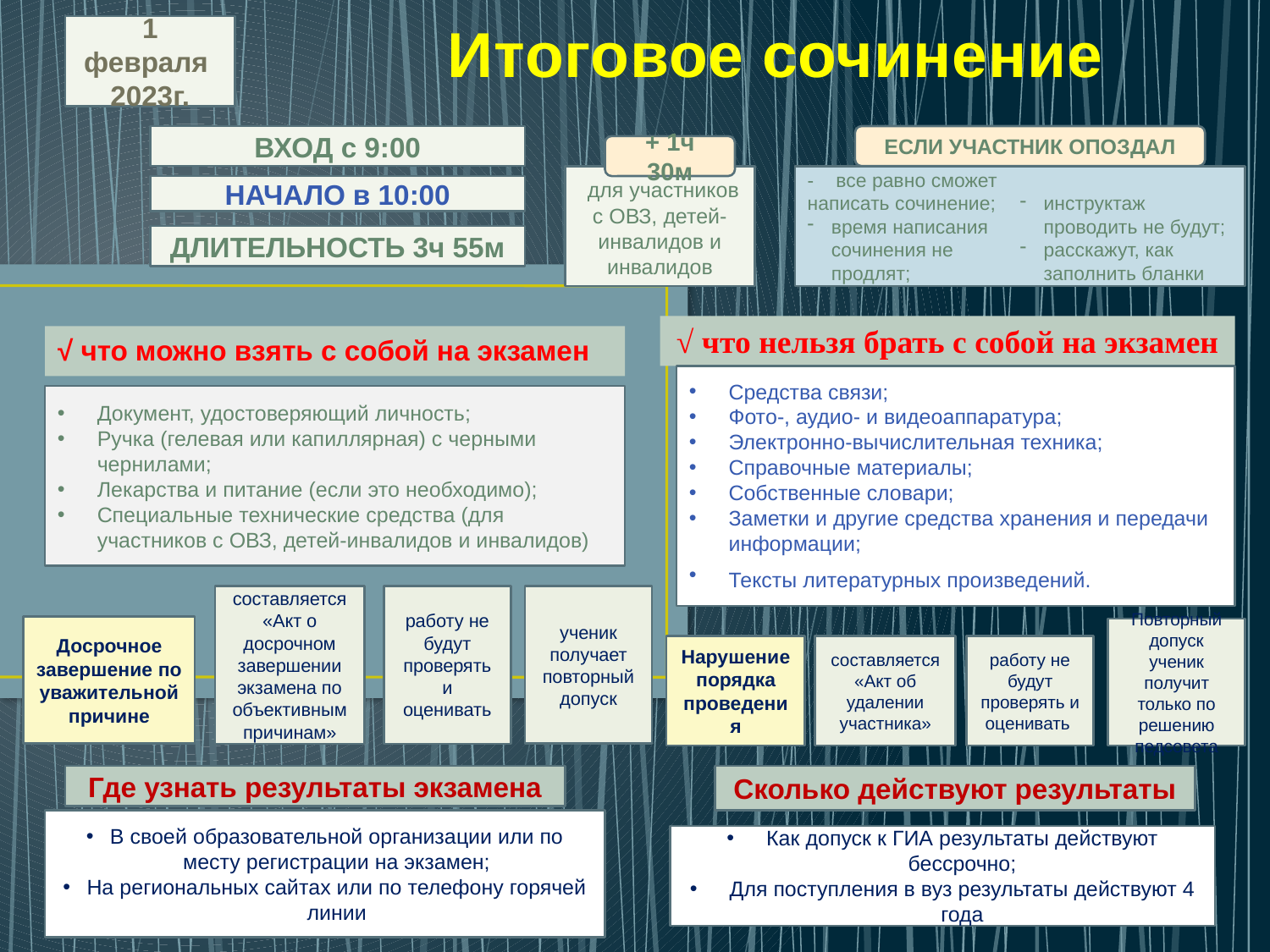

1 февраля
2023г.
# Итоговое сочинение
ВХОД с 9:00
ЕСЛИ УЧАСТНИК ОПОЗДАЛ
+ 1ч 30м
 для участников с ОВЗ, детей-инвалидов и инвалидов
-    все равно сможет написать сочинение;
время написания сочинения не продлят;

инструктаж проводить не будут;
расскажут, как заполнить бланки
НАЧАЛО в 10:00
ДЛИТЕЛЬНОСТЬ 3ч 55м
√ что нельзя брать с собой на экзамен
√ что можно взять с собой на экзамен
Средства связи;
Фото-, аудио- и видеоаппаратура;
Электронно-вычислительная техника;
Справочные материалы;
Собственные словари;
Заметки и другие средства хранения и передачи информации;
Тексты литературных произведений.с
Документ, удостоверяющий личность;
Ручка (гелевая или капиллярная) с черными чернилами;
Лекарства и питание (если это необходимо);
Специальные технические средства (для участников с ОВЗ, детей-инвалидов и инвалидов)
составляется «Акт о досрочном завершении экзамена по объективным причинам»
работу не будут проверять и оценивать
ученик получает повторный допуск
Досрочное завершение по уважительной причине
Повторный допуск ученик получит только по решению педсовета
Нарушение порядка проведения
составляется «Акт об удалении участника»
работу не будут проверять и оценивать
Где узнать результаты экзамена
Сколько действуют результаты
В своей образовательной организации или по месту регистрации на экзамен;
На региональных сайтах или по телефону горячей линии
Как допуск к ГИА результаты действуют бессрочно;
Для поступления в вуз результаты действуют 4 года